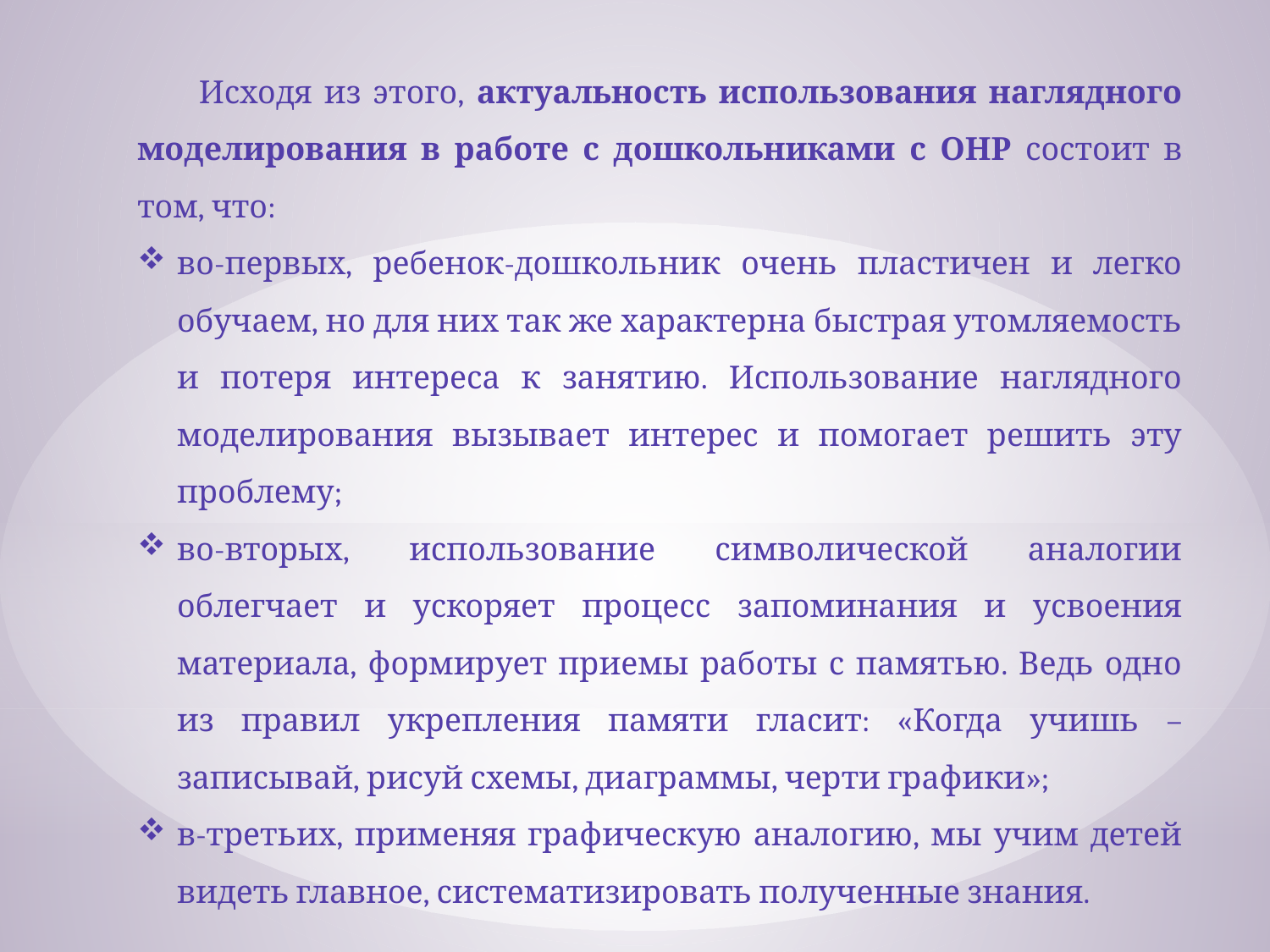

Исходя из этого, актуальность использования наглядного моделирования в работе с дошкольниками с ОНР состоит в том, что:
во-первых, ребенок-дошкольник очень пластичен и легко обучаем, но для них так же характерна быстрая утомляемость и потеря интереса к занятию. Использование наглядного моделирования вызывает интерес и помогает решить эту проблему;
во-вторых, использование символической аналогии облегчает и ускоряет процесс запоминания и усвоения материала, формирует приемы работы с памятью. Ведь одно из правил укрепления памяти гласит: «Когда учишь – записывай, рисуй схемы, диаграммы, черти графики»;
в-третьих, применяя графическую аналогию, мы учим детей видеть главное, систематизировать полученные знания.